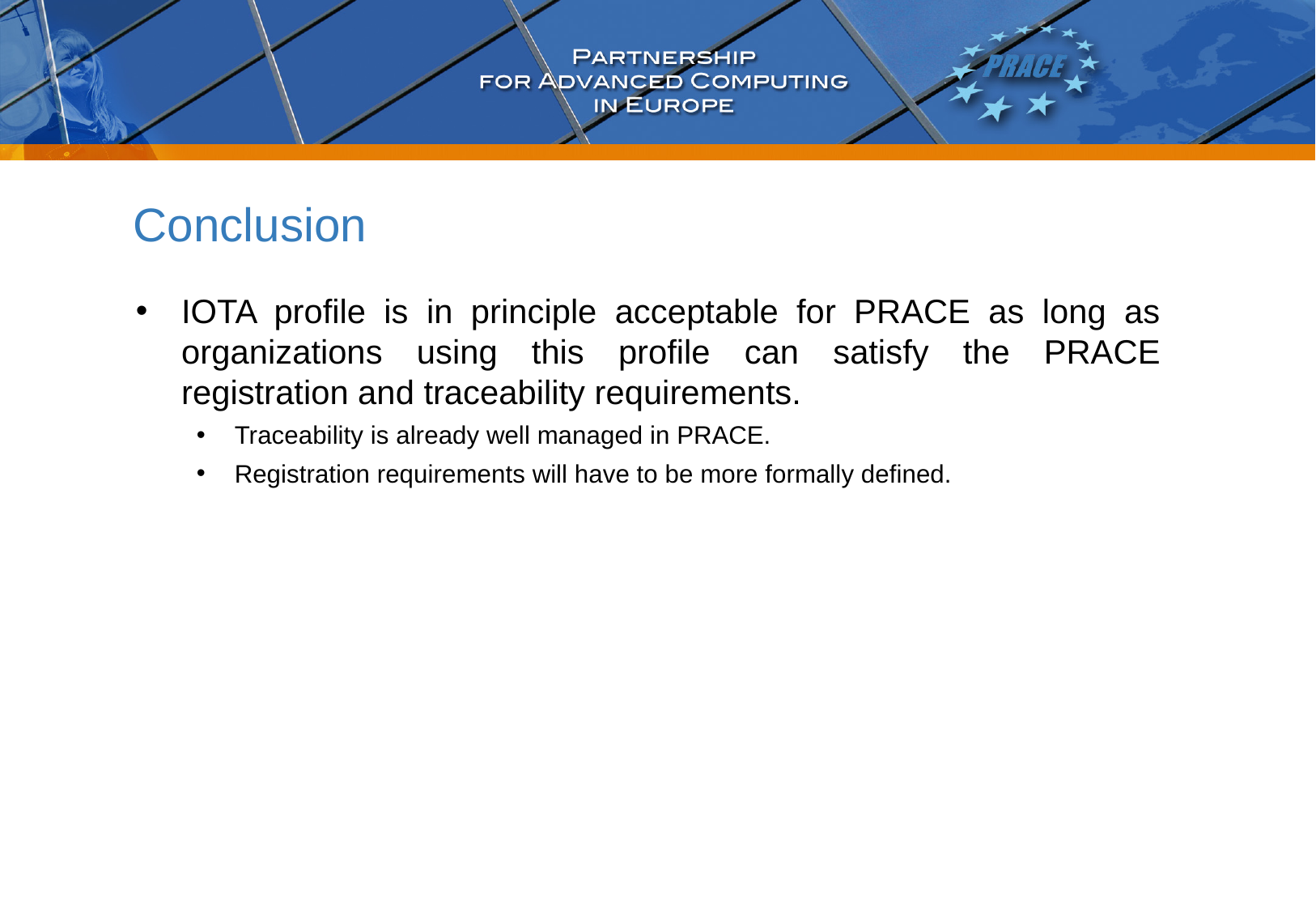

# Conclusion
IOTA profile is in principle acceptable for PRACE as long as organizations using this profile can satisfy the PRACE registration and traceability requirements.
Traceability is already well managed in PRACE.
Registration requirements will have to be more formally defined.